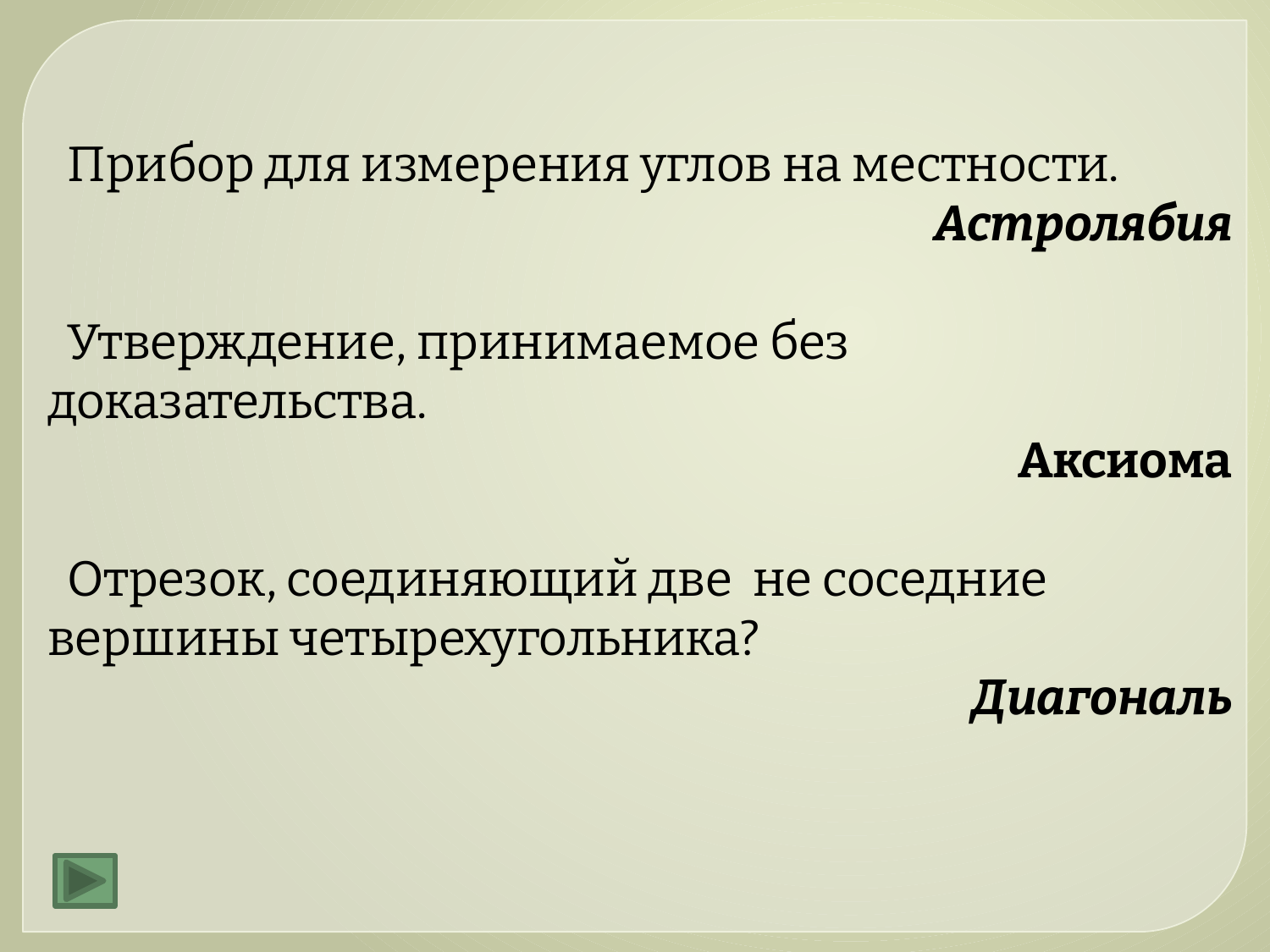

Прибор для измерения углов на местности.
Астролябия

  Утверждение, принимаемое без доказательства.
Аксиома

  Отрезок, соединяющий две  не соседние вершины четырехугольника?
Диагональ